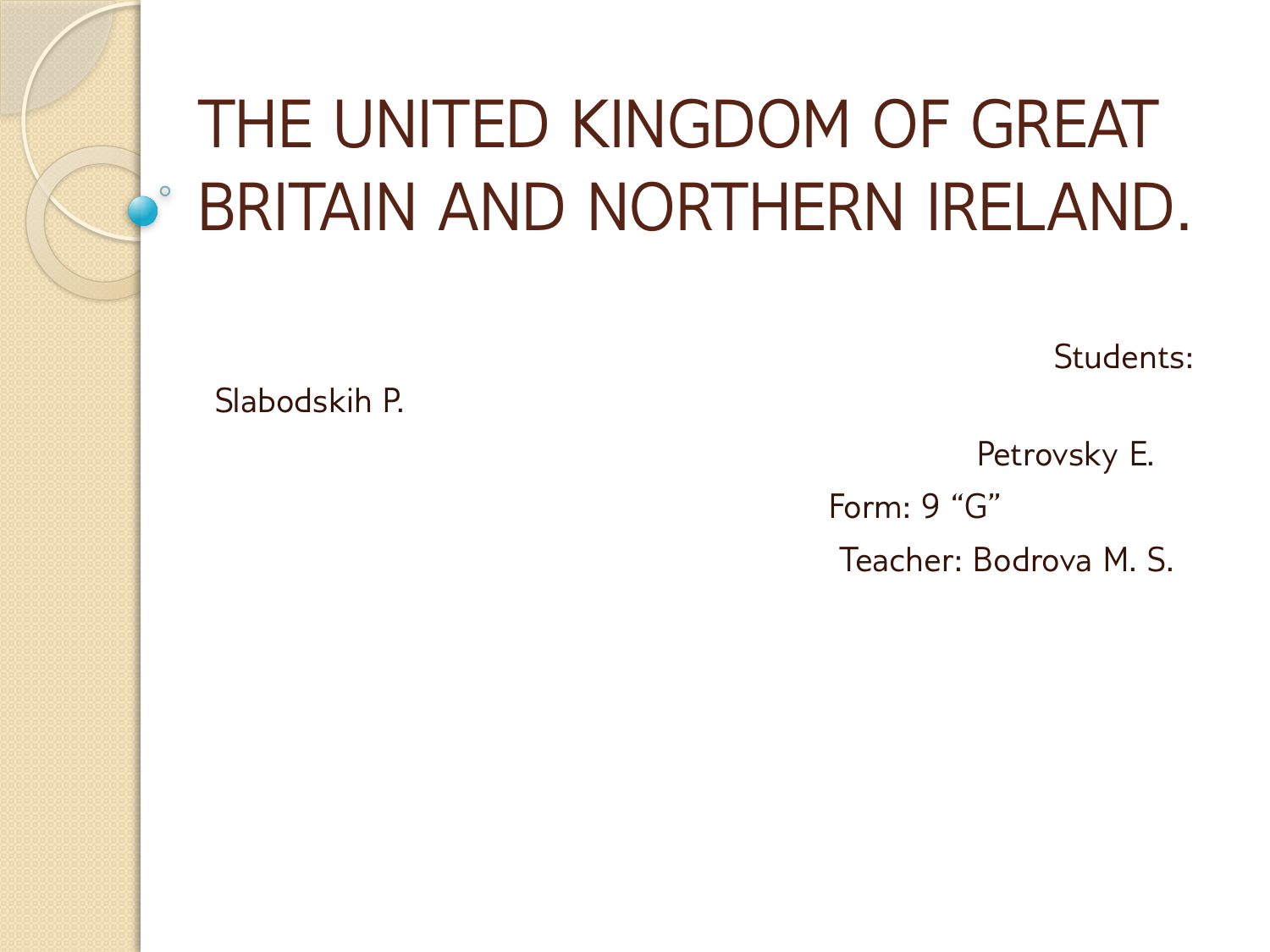

# THE UNITED KINGDOM OF GREAT BRITAIN AND NORTHERN IRELAND.

                                                             Students: Slabodskih P.
                                                                        Petrovsky E.
                                                          Form: 9 “G”
                                                           Teacher: Bodrova M. S.